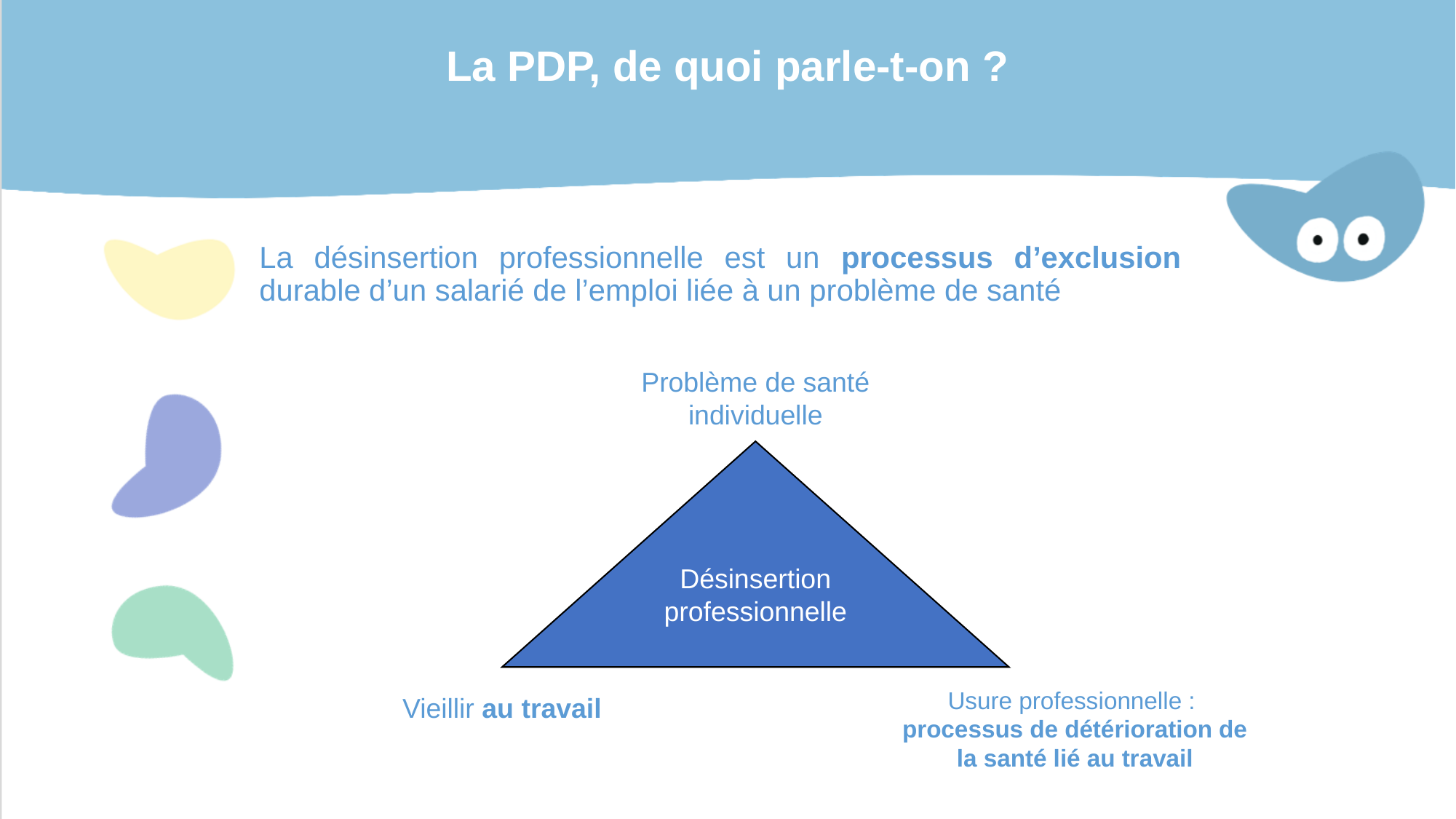

La PDP, de quoi parle-t-on ?
La désinsertion professionnelle est un processus d’exclusion durable d’un salarié de l’emploi liée à un problème de santé

Problème de santé individuelle
Désinsertion professionnelle

Usure professionnelle :  processus de détérioration de la santé lié au travail
Vieillir au travail